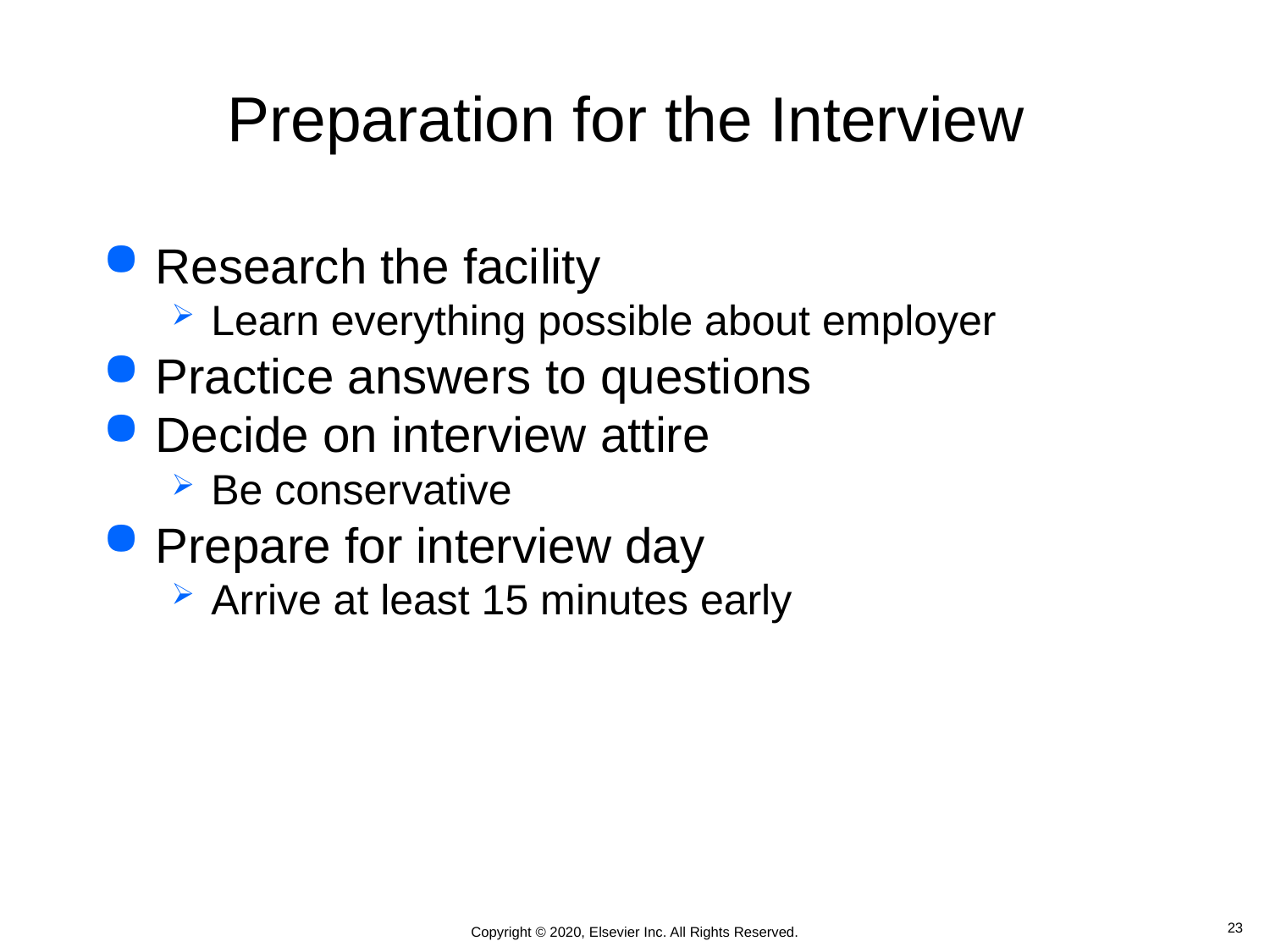

# Preparation for the Interview
Research the facility
Learn everything possible about employer
Practice answers to questions
Decide on interview attire
Be conservative
Prepare for interview day
Arrive at least 15 minutes early
 23